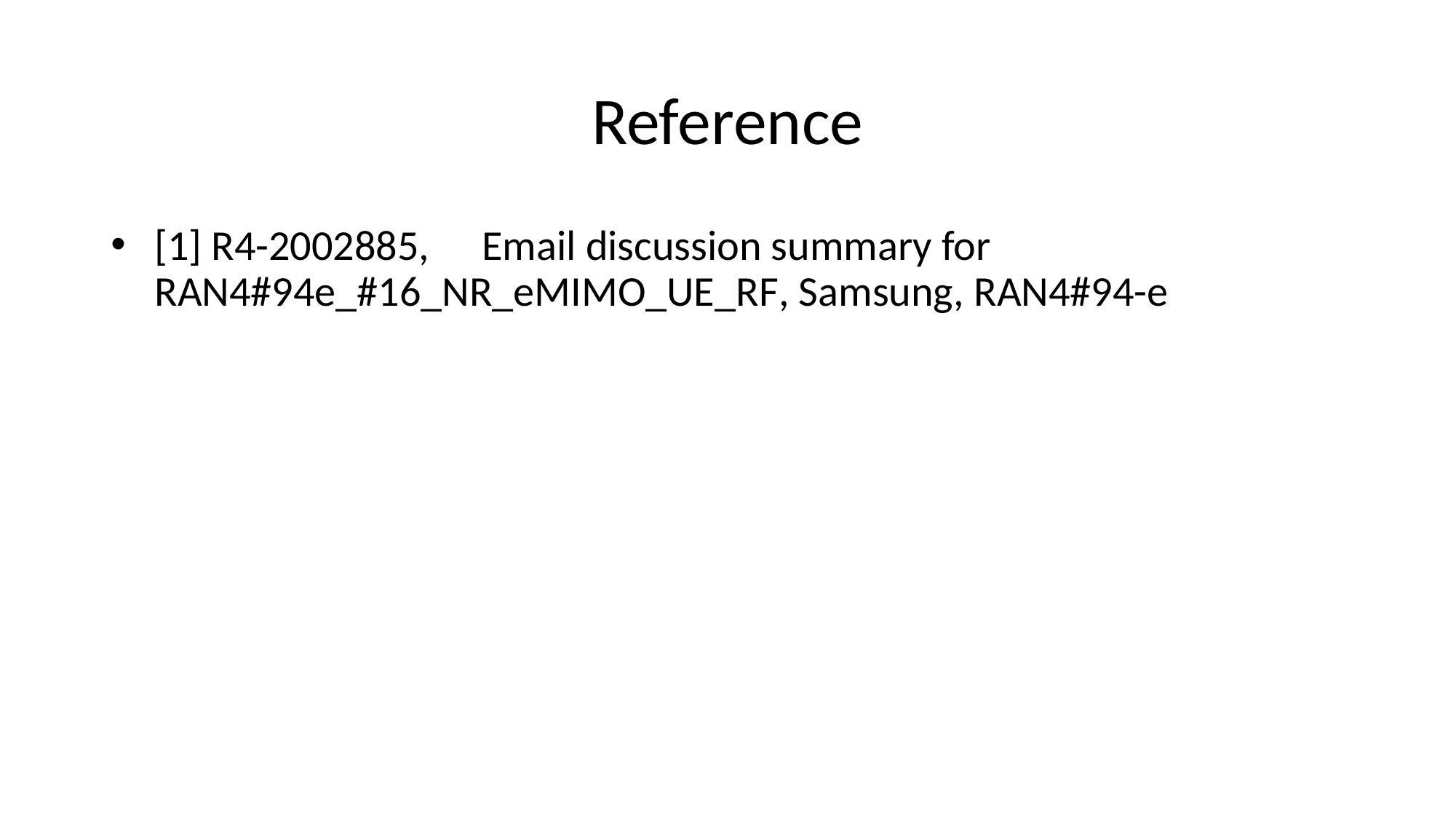

# Reference
[1] R4-2002885,	Email discussion summary for RAN4#94e_#16_NR_eMIMO_UE_RF, Samsung, RAN4#94-e